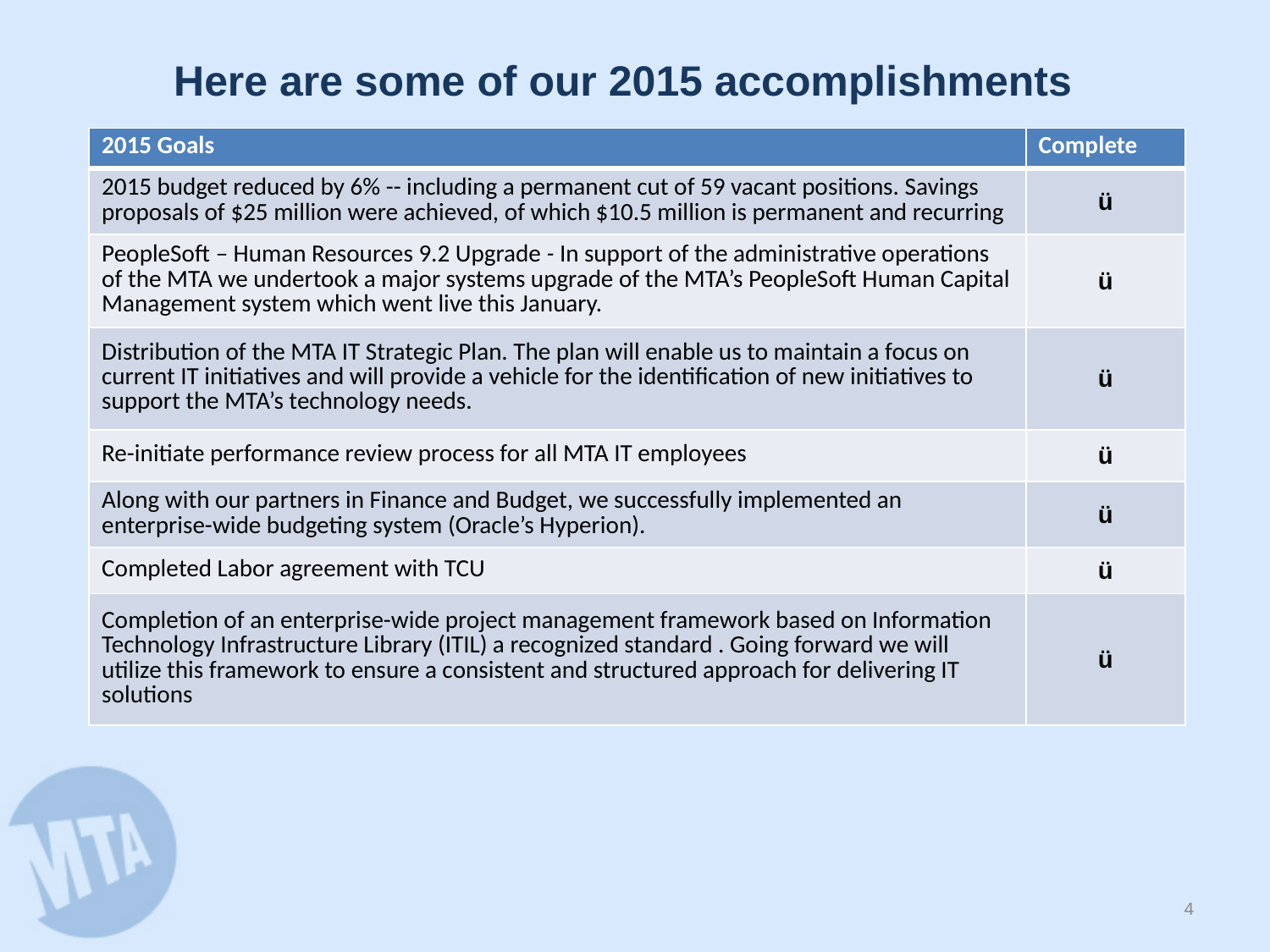

# Here are some of our 2015 accomplishments
| 2015 Goals | Complete |
| --- | --- |
| 2015 budget reduced by 6% -- including a permanent cut of 59 vacant positions. Savings proposals of $25 million were achieved, of which $10.5 million is permanent and recurring | ü |
| PeopleSoft – Human Resources 9.2 Upgrade - In support of the administrative operations of the MTA we undertook a major systems upgrade of the MTA’s PeopleSoft Human Capital Management system which went live this January. | ü |
| Distribution of the MTA IT Strategic Plan. The plan will enable us to maintain a focus on current IT initiatives and will provide a vehicle for the identification of new initiatives to support the MTA’s technology needs. | ü |
| Re-initiate performance review process for all MTA IT employees | ü |
| Along with our partners in Finance and Budget, we successfully implemented an enterprise-wide budgeting system (Oracle’s Hyperion). | ü |
| Completed Labor agreement with TCU | ü |
| Completion of an enterprise-wide project management framework based on Information Technology Infrastructure Library (ITIL) a recognized standard . Going forward we will utilize this framework to ensure a consistent and structured approach for delivering IT solutions | ü |

4